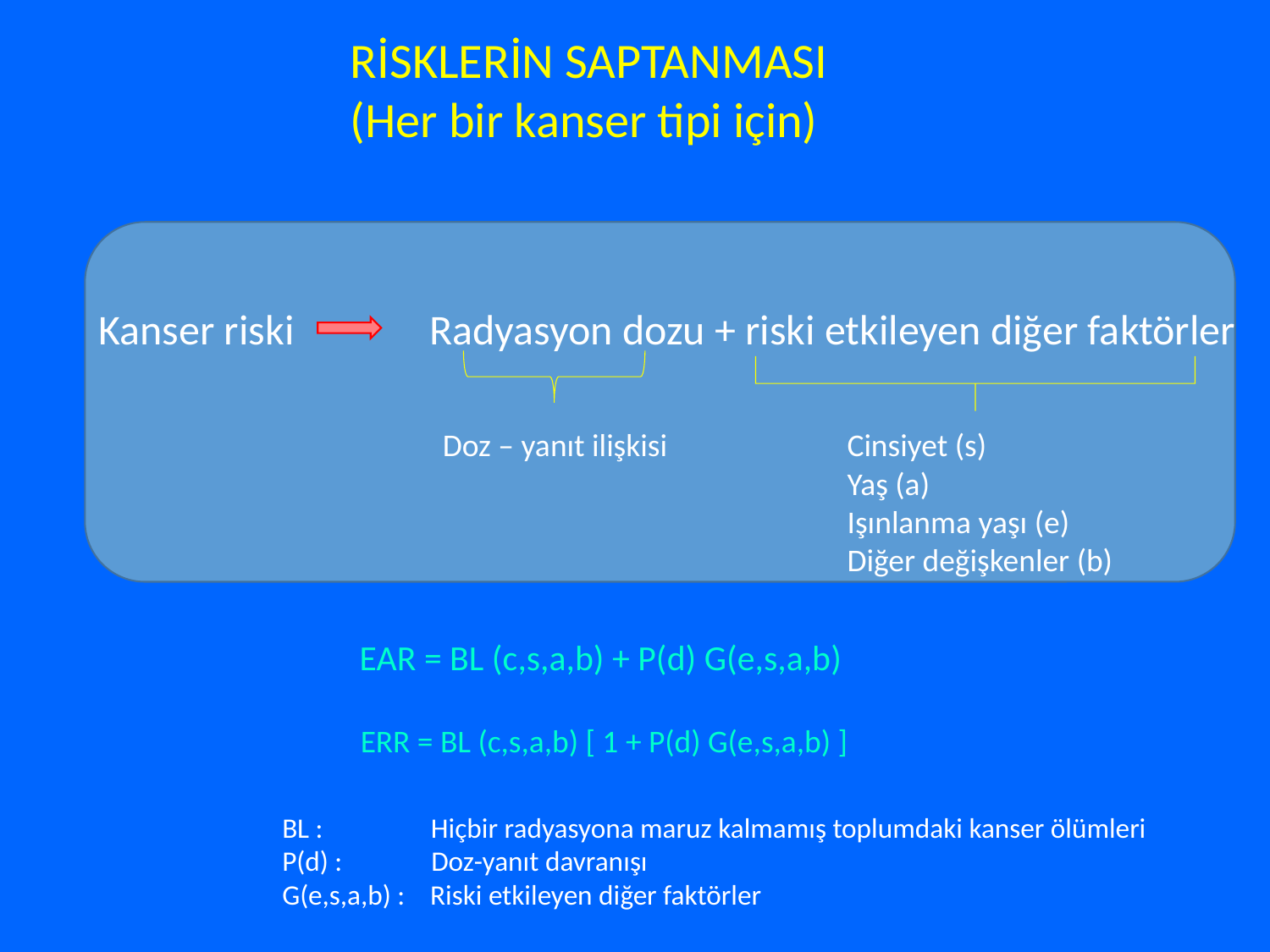

RİSKLERİN SAPTANMASI
(Her bir kanser tipi için)

Kanser riski
Radyasyon dozu + riski etkileyen diğer faktörler

Doz – yanıt ilişkisi
Cinsiyet (s)
Yaş (a)
Işınlanma yaşı (e)
Diğer değişkenler (b)
EAR = BL (c,s,a,b) + P(d) G(e,s,a,b)
ERR = BL (c,s,a,b) [ 1 + P(d) G(e,s,a,b) ]
BL :                 Hiçbir radyasyona maruz kalmamış toplumdaki kanser ölümleri
P(d) :              Doz-yanıt davranışı
G(e,s,a,b) :    Riski etkileyen diğer faktörler